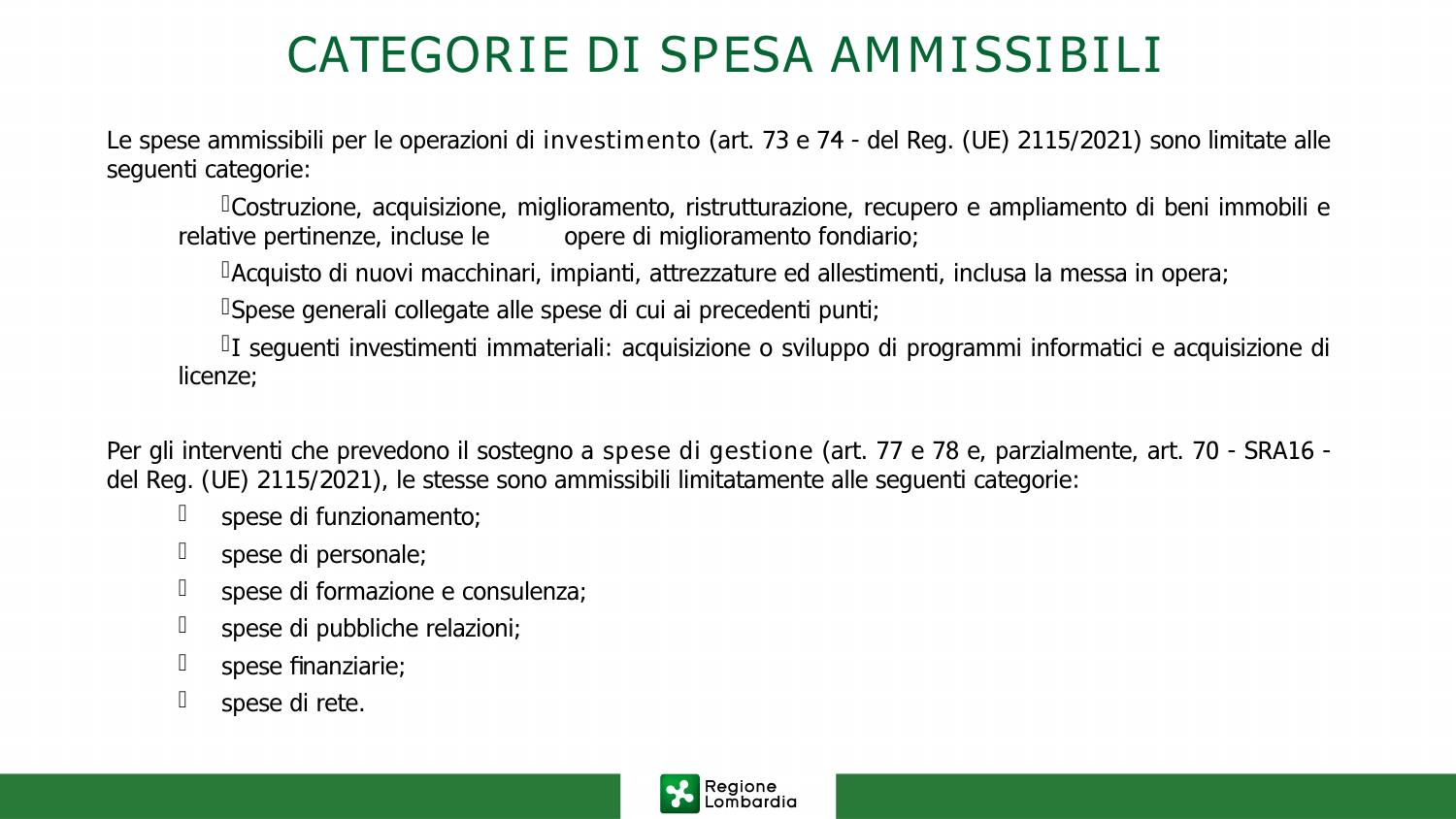

CATEGORIE DI SPESA AMMISSIBILI
Le spese ammissibili per le operazioni di investimento (art. 73 e 74 - del Reg. (UE) 2115/2021) sono limitate alle seguenti categorie:
Costruzione, acquisizione, miglioramento, ristrutturazione, recupero e ampliamento di beni immobili e relative pertinenze, incluse le          opere di miglioramento fondiario;
Acquisto di nuovi macchinari, impianti, attrezzature ed allestimenti, inclusa la messa in opera;
Spese generali collegate alle spese di cui ai precedenti punti;
I seguenti investimenti immateriali: acquisizione o sviluppo di programmi informatici e acquisizione di licenze;

Per gli interventi che prevedono il sostegno a spese di gestione (art. 77 e 78 e, parzialmente, art. 70 - SRA16 - del Reg. (UE) 2115/2021), le stesse sono ammissibili limitatamente alle seguenti categorie:
spese di funzionamento;
spese di personale;
spese di formazione e consulenza;
spese di pubbliche relazioni;
spese finanziarie;
spese di rete.